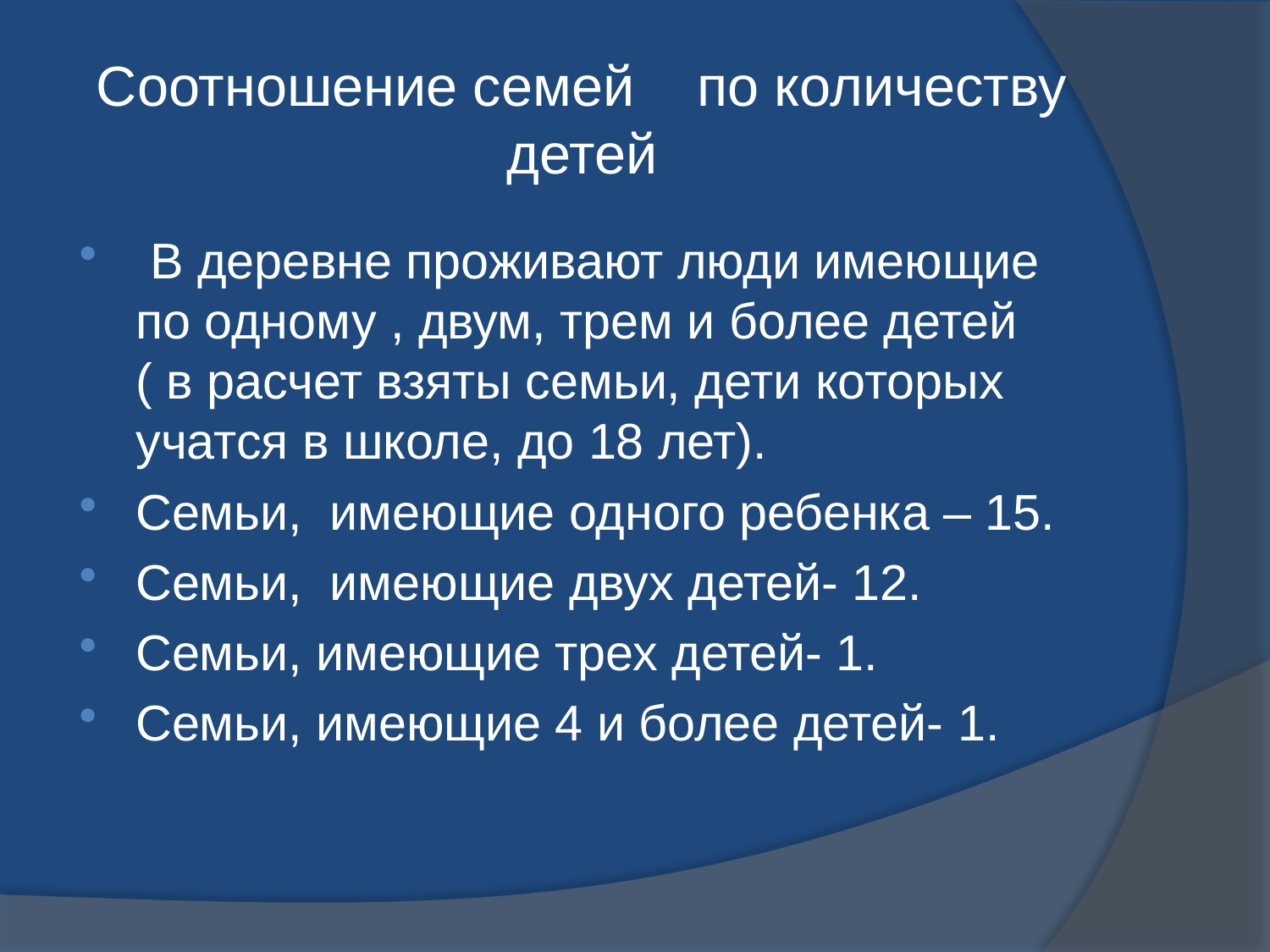

# Соотношение семей    по количеству детей
 В деревне проживают люди имеющие по одному , двум, трем и более детей ( в расчет взяты семьи, дети которых учатся в школе, до 18 лет).
Семьи,  имеющие одного ребенка – 15.
Семьи,  имеющие двух детей- 12.
Семьи, имеющие трех детей- 1.
Семьи, имеющие 4 и более детей- 1.